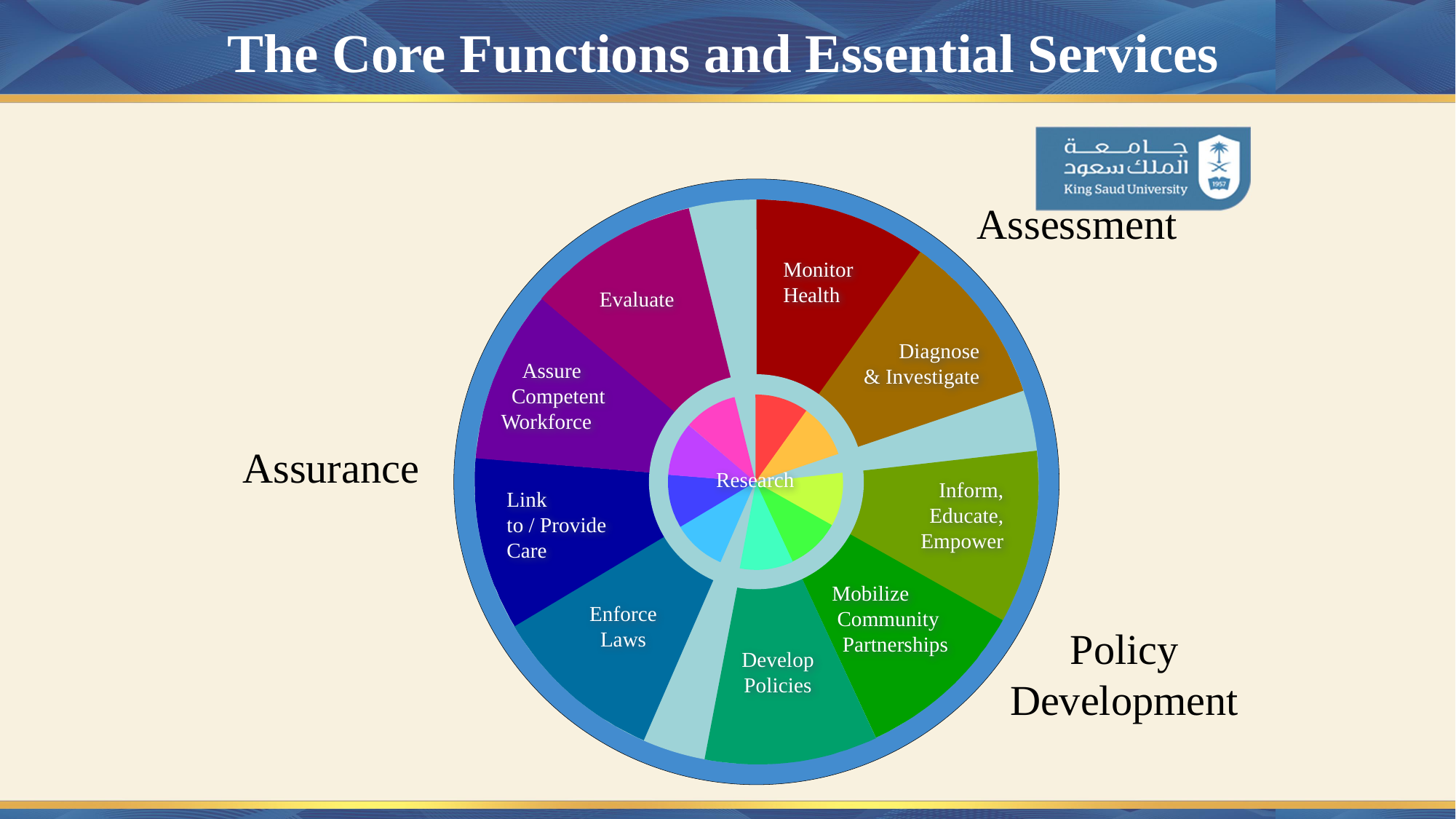

# The Core Functions and Essential Services

Assessment

Monitor
Health

Evaluate
Diagnose
& Investigate

    Assure
  Competent
Workforce

Assurance

Research

Inform,
Educate,
Empower
Link
to / Provide
Care

Mobilize
 Community
  Partnerships
Enforce
Laws
Policy Development
Develop
Policies